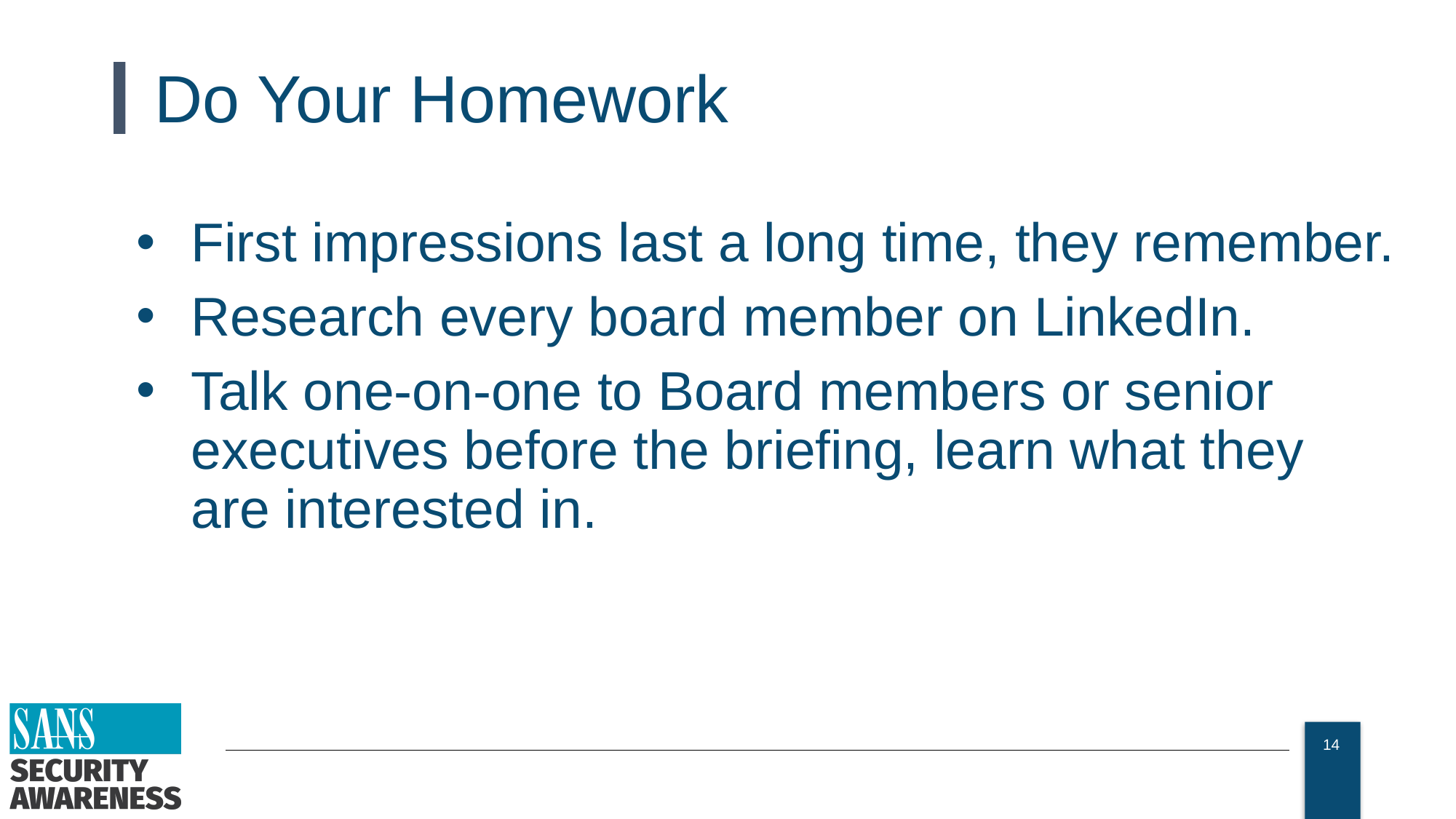

# Do Your Homework
First impressions last a long time, they remember.
Research every board member on LinkedIn.
Talk one-on-one to Board members or senior executives before the briefing, learn what they are interested in.